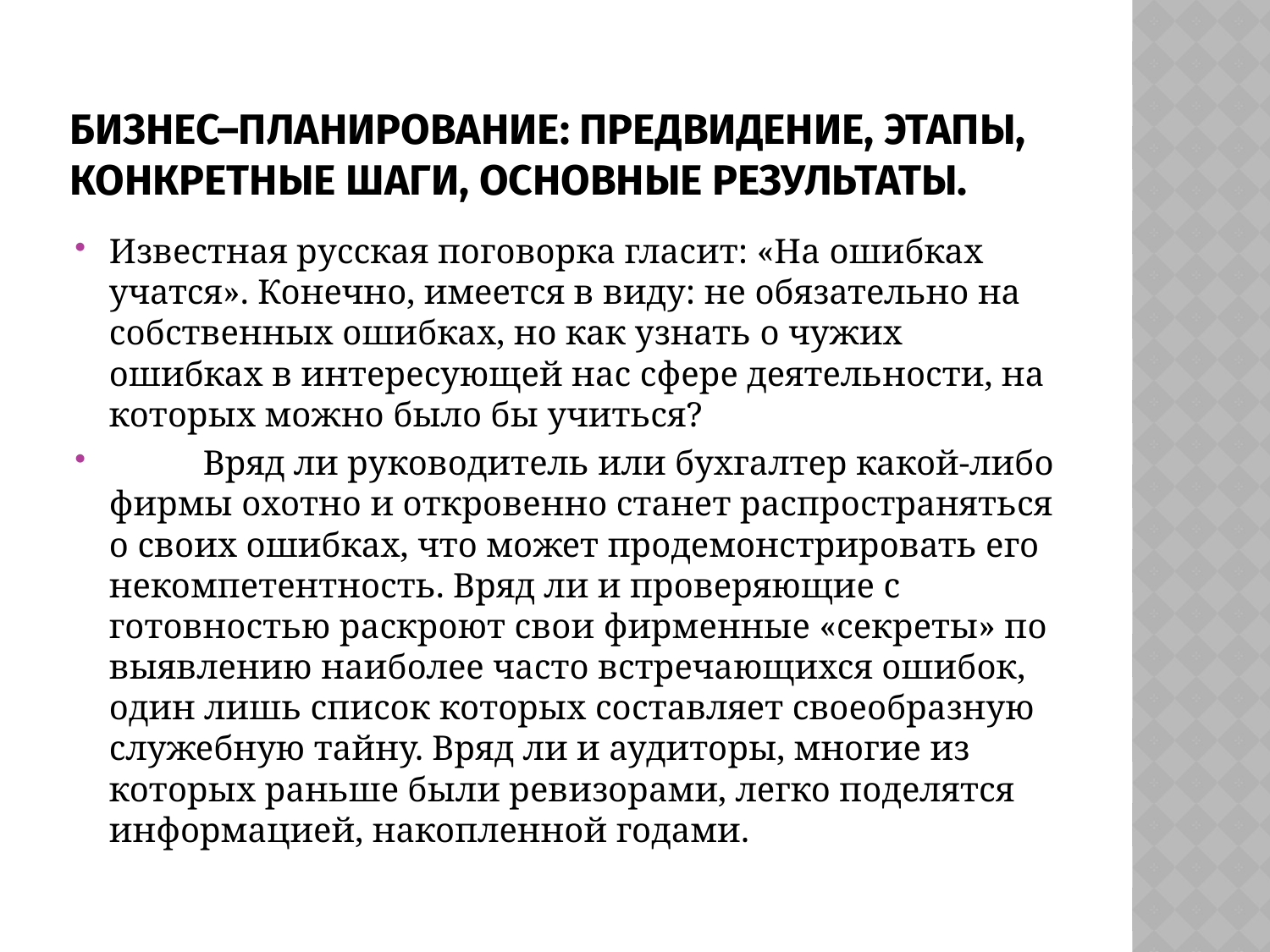

# Бизнес–планирование: предвидение, этапы, конкретные шаги, основные результаты.
Известная русская поговорка гласит: «На ошибках учатся». Конечно, имеется в виду: не обязательно на собственных ошибках, но как узнать о чужих ошибках в интересующей нас сфере деятельности, на которых можно было бы учиться?
	Вряд ли руководитель или бухгалтер какой-либо фирмы охотно и откровенно станет распространяться о своих ошибках, что может продемонстрировать его некомпетентность. Вряд ли и проверяющие с готовностью раскроют свои фирменные «секреты» по выявлению наиболее часто встречающихся ошибок, один лишь список которых составляет своеобразную служебную тайну. Вряд ли и аудиторы, многие из которых раньше были ревизорами, легко поделятся информацией, накопленной годами.